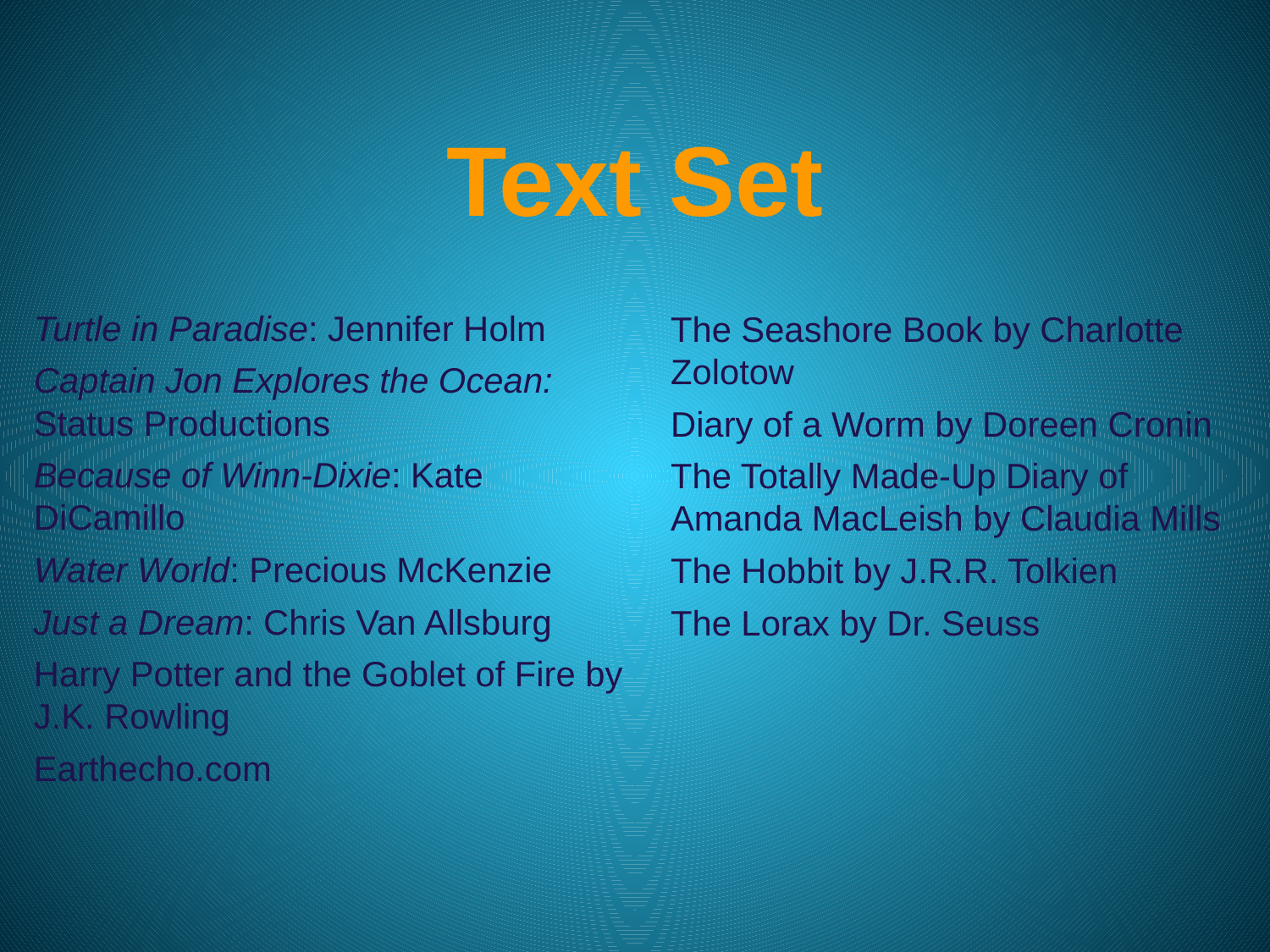

# Text Set
The Seashore Book by Charlotte Zolotow
Diary of a Worm by Doreen Cronin
The Totally Made-Up Diary of Amanda MacLeish by Claudia Mills
The Hobbit by J.R.R. Tolkien
The Lorax by Dr. Seuss
Turtle in Paradise: Jennifer Holm
Captain Jon Explores the Ocean: Status Productions
Because of Winn-Dixie: Kate DiCamillo
Water World: Precious McKenzie
Just a Dream: Chris Van Allsburg
Harry Potter and the Goblet of Fire by J.K. Rowling
Earthecho.com